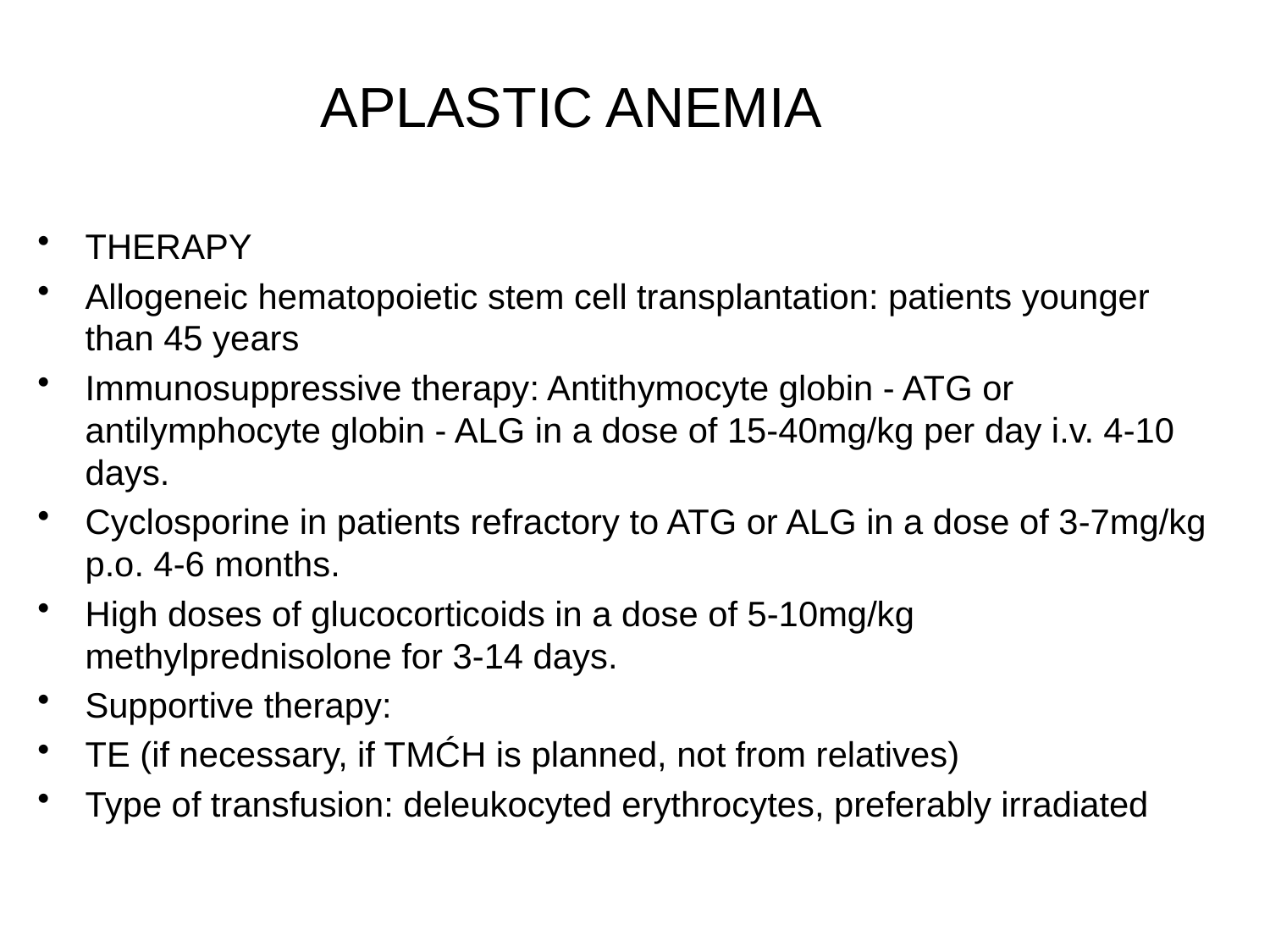

# APLASTIC ANEMIA
THERAPY
Allogeneic hematopoietic stem cell transplantation: patients younger than 45 years
Immunosuppressive therapy: Antithymocyte globin - ATG or antilymphocyte globin - ALG in a dose of 15-40mg/kg per day i.v. 4-10 days.
Cyclosporine in patients refractory to ATG or ALG in a dose of 3-7mg/kg p.o. 4-6 months.
High doses of glucocorticoids in a dose of 5-10mg/kg methylprednisolone for 3-14 days.
Supportive therapy:
TE (if necessary, if TMĆH is planned, not from relatives)
Type of transfusion: deleukocyted erythrocytes, preferably irradiated